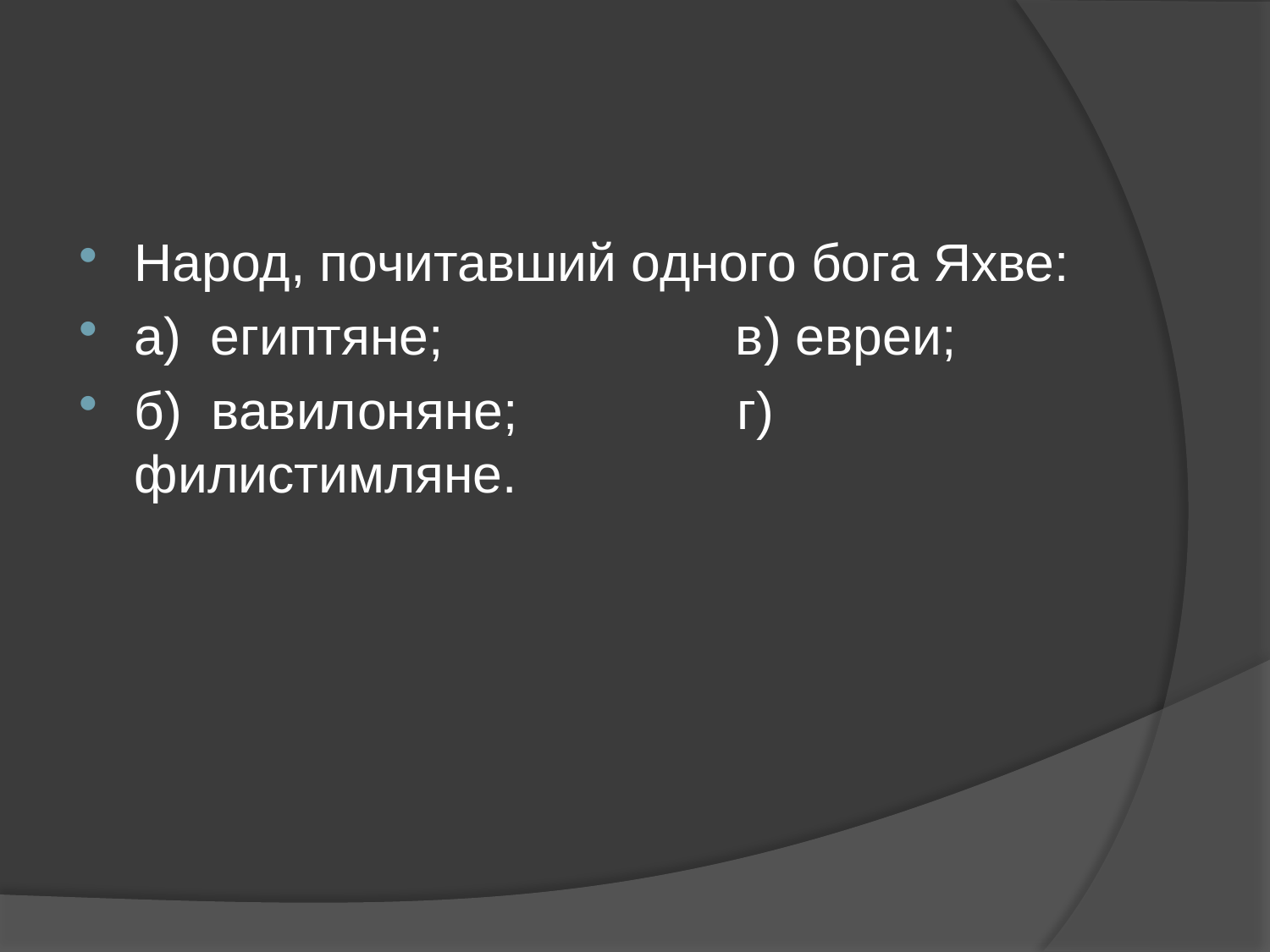

#
Народ, почитавший одного бога Яхве:
а)  египтяне;                    в) евреи;
б)  вавилоняне;               г) филистимляне.